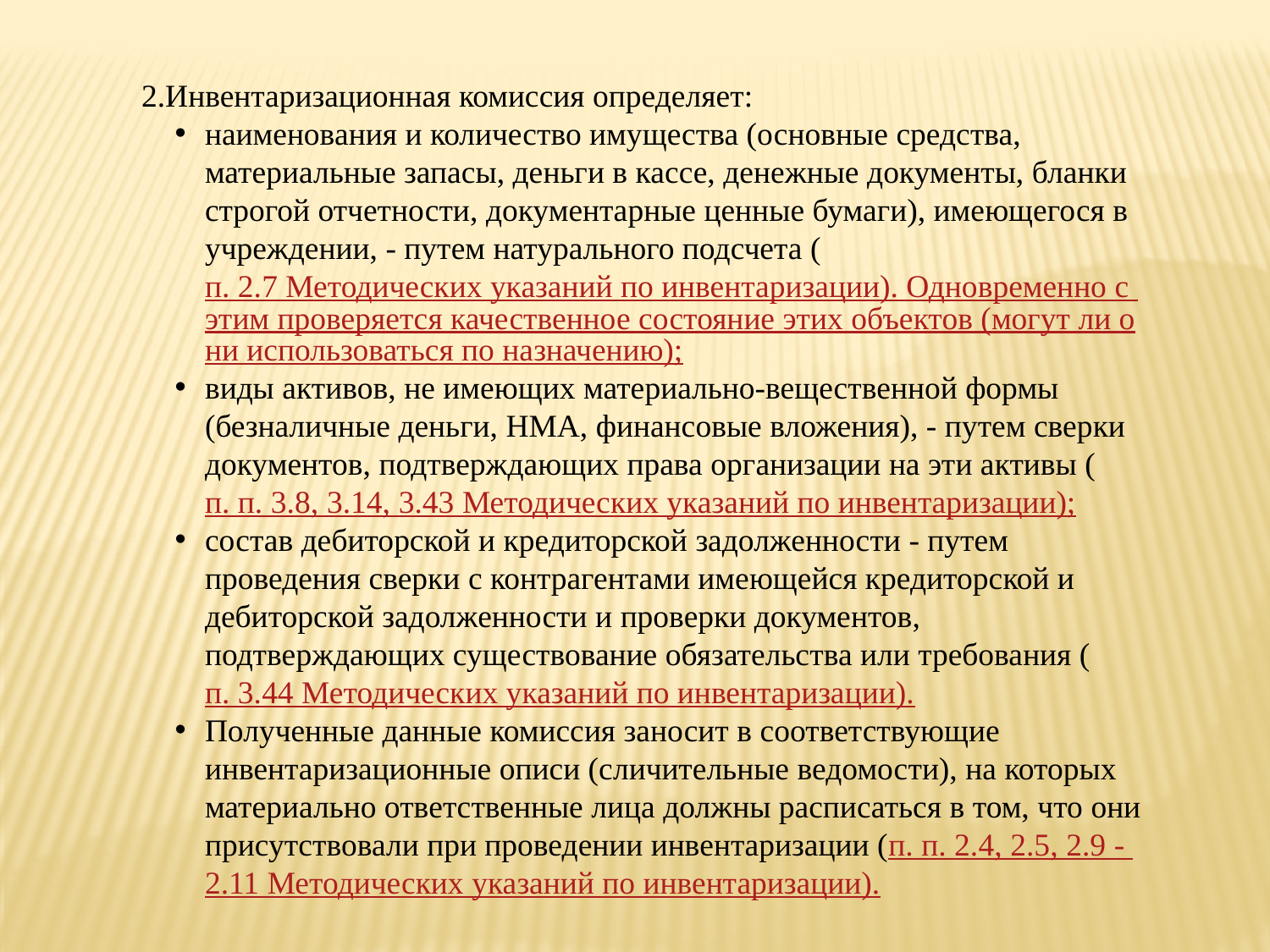

2.Инвентаризационная комиссия определяет:
наименования и количество имущества (основные средства, материальные запасы, деньги в кассе, денежные документы, бланки строгой отчетности, документарные ценные бумаги), имеющегося в учреждении, - путем натурального подсчета (п. 2.7 Методических указаний по инвентаризации). Одновременно с этим проверяется качественное состояние этих объектов (могут ли они использоваться по назначению);
виды активов, не имеющих материально-вещественной формы (безналичные деньги, НМА, финансовые вложения), - путем сверки документов, подтверждающих права организации на эти активы (п. п. 3.8, 3.14, 3.43 Методических указаний по инвентаризации);
состав дебиторской и кредиторской задолженности - путем проведения сверки с контрагентами имеющейся кредиторской и дебиторской задолженности и проверки документов, подтверждающих существование обязательства или требования (п. 3.44 Методических указаний по инвентаризации).
Полученные данные комиссия заносит в соответствующие инвентаризационные описи (сличительные ведомости), на которых материально ответственные лица должны расписаться в том, что они присутствовали при проведении инвентаризации (п. п. 2.4, 2.5, 2.9 - 2.11 Методических указаний по инвентаризации).